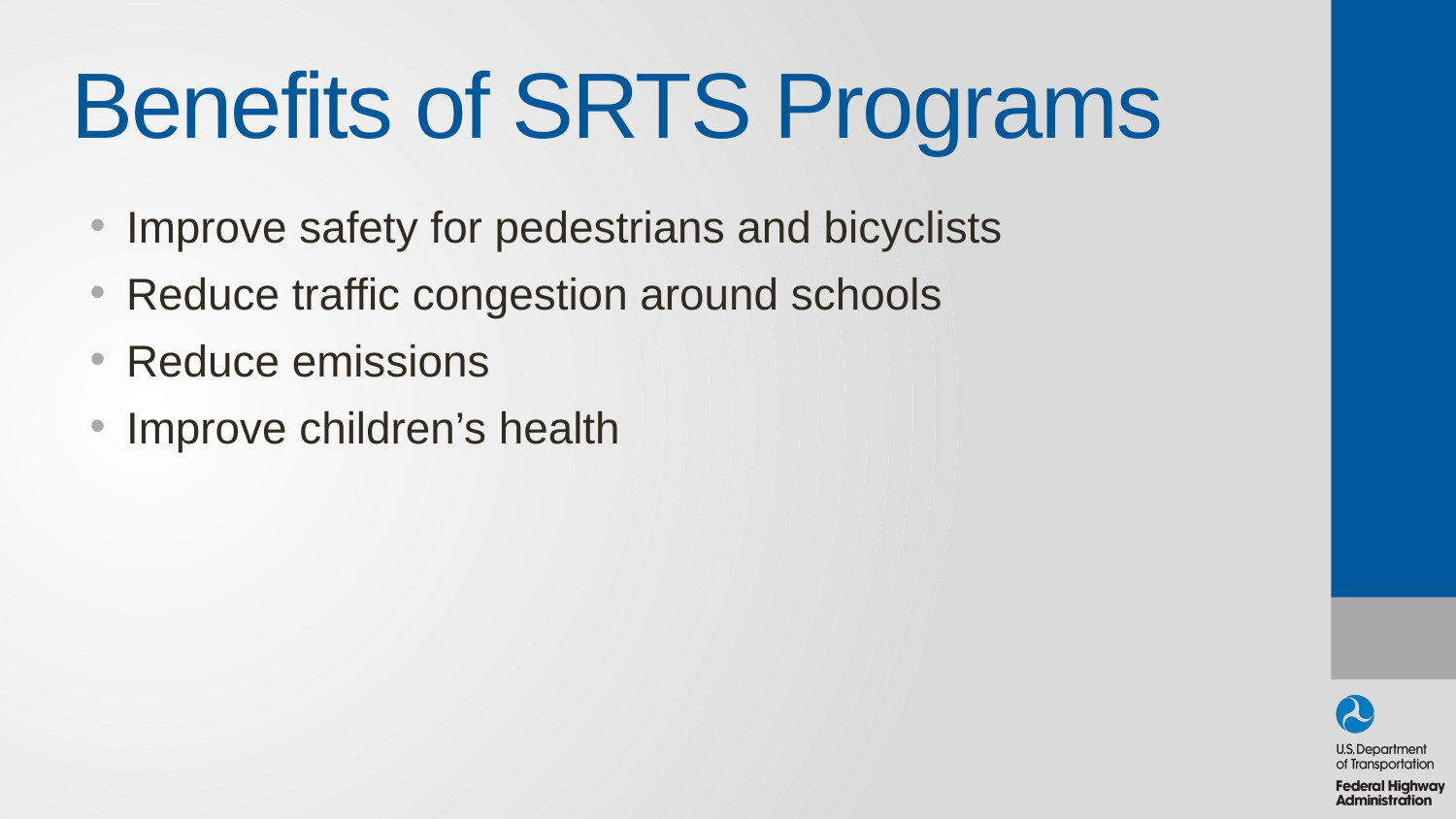

# Benefits of SRTS Programs
Improve safety for pedestrians and bicyclists
Reduce traffic congestion around schools
Reduce emissions
Improve children’s health